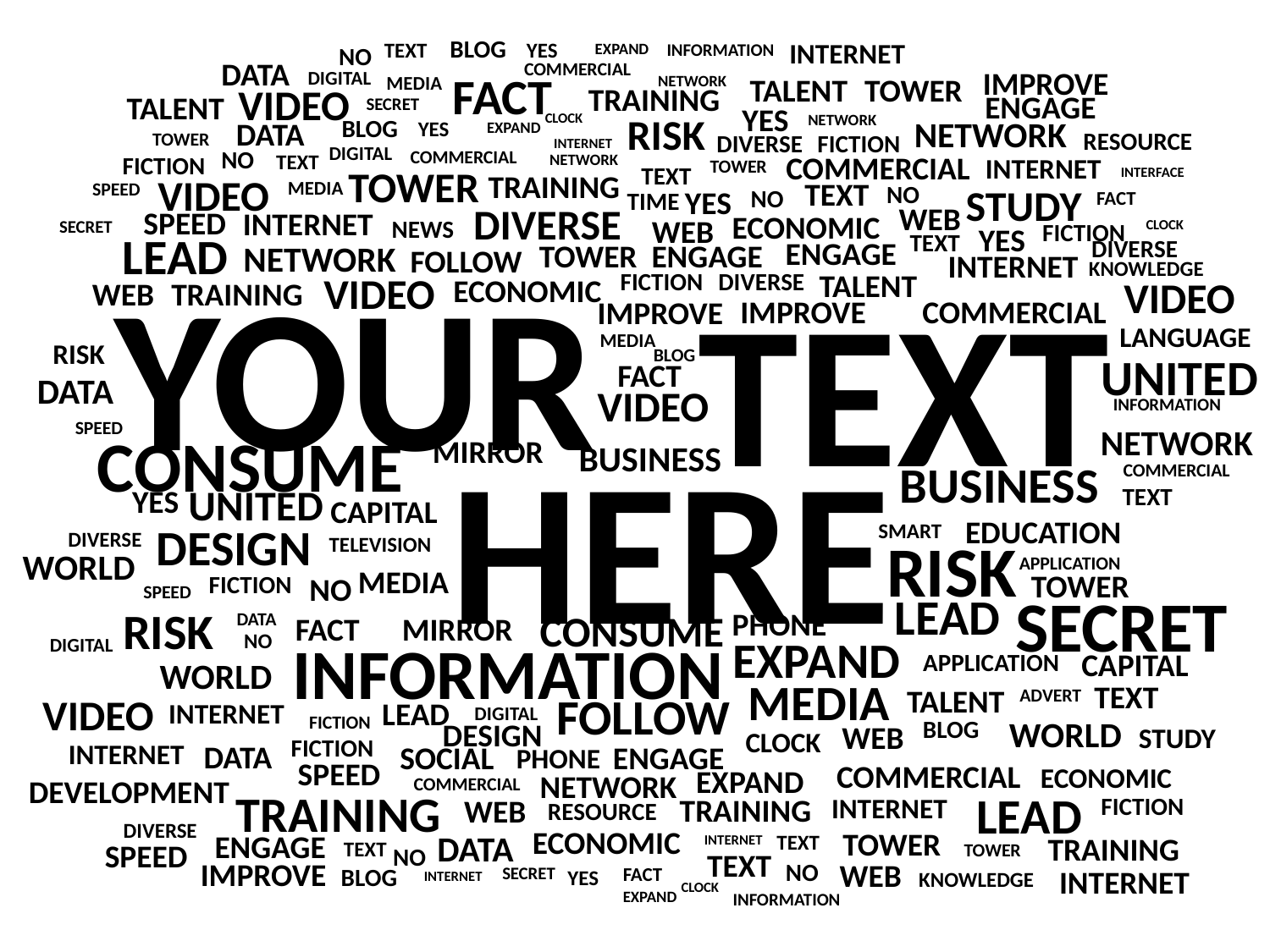

INTERNET
YES
INFORMATION
EXPAND
TEXT
NO
BLOG
COMMERCIAL
DATA
DIGITAL
TALENT
MEDIA
NETWORK
TOWER
IMPROVE
FACT
TALENT
SECRET
TRAINING
VIDEO
ENGAGE
RISK
CLOCK
NETWORK
YES
YES
EXPAND
NETWORK
BLOG
TOWER
DATA
RESOURCE
DIVERSE
INTERNET
FICTION
NO
DIGITAL
NETWORK
TEXT
TOWER
COMMERCIAL
INTERNET
TOWER
FICTION
COMMERCIAL
INTERFACE
TEXT
MEDIA
STUDY
TRAINING
NO
FACT
VIDEO
NO
SPEED
TEXT
TIME
YES
DIVERSE
WEB
NEWS
SECRET
CLOCK
SPEED
INTERNET
ECONOMIC
WEB
FICTION
TEXT
YES
DIVERSE
TOWER
NETWORK
LEAD
ENGAGE
ENGAGE
FOLLOW
KNOWLEDGE
INTERNET
DIVERSE
TALENT
FICTION
TRAINING
VIDEO
ECONOMIC
WEB
VIDEO
COMMERCIAL
IMPROVE
IMPROVE
YOUR
LANGUAGE
MEDIA
TEXT
RISK
BLOG
UNITED
FACT
DATA
INFORMATION
VIDEO
SPEED
NETWORK
BUSINESS
MIRROR
CONSUME
COMMERCIAL
BUSINESS
UNITED
TEXT
HERE
YES
CAPITAL
EDUCATION
SMART
DIVERSE
TELEVISION
DESIGN
WORLD
APPLICATION
RISK
MEDIA
TOWER
FICTION
NO
SPEED
RISK
CONSUME
PHONE
LEAD
SECRET
DATA
FACT
MIRROR
NO
DIGITAL
EXPAND
APPLICATION
INFORMATION
WORLD
CAPITAL
TALENT
ADVERT
MEDIA
TEXT
INTERNET
DIGITAL
FOLLOW
VIDEO
LEAD
FICTION
WORLD
STUDY
BLOG
DESIGN
CLOCK
WEB
INTERNET
PHONE
FICTION
DATA
SOCIAL
ENGAGE
ECONOMIC
SPEED
COMMERCIAL
DEVELOPMENT
EXPAND
NETWORK
COMMERCIAL
TRAINING
INTERNET
FICTION
LEAD
TRAINING
WEB
RESOURCE
DIVERSE
DATA
TOWER
TEXT
INTERNET
ECONOMIC
TOWER
TEXT
ENGAGE
NO
TRAINING
SPEED
TEXT
NO
SECRET
FACT
YES
KNOWLEDGE
IMPROVE
WEB
INTERNET
BLOG
INTERNET
CLOCK
EXPAND
INFORMATION